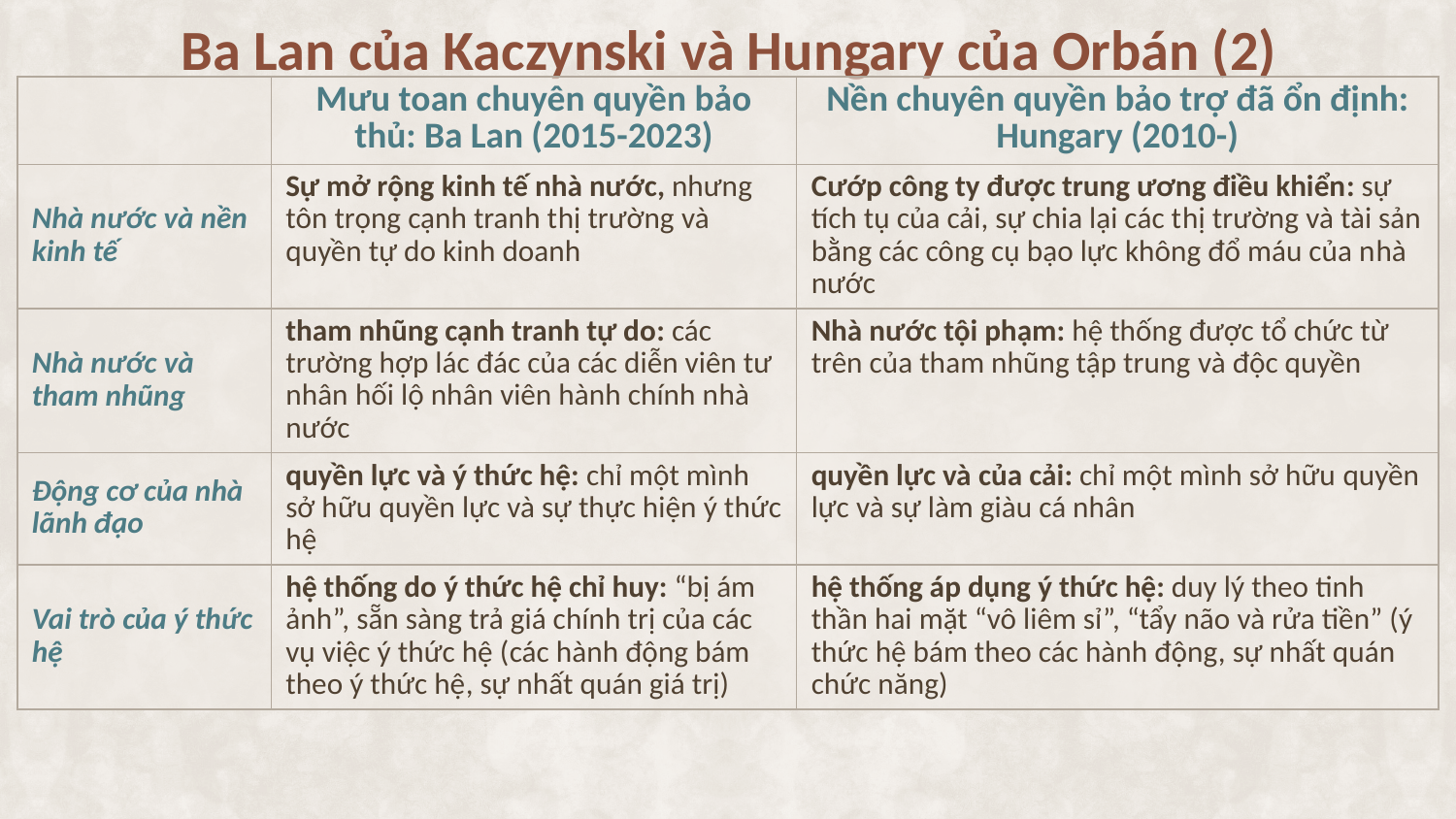

Ba Lan của Kaczynski và Hungary của Orbán (2)
|  | Mưu toan chuyên quyền bảo thủ: Ba Lan (2015-2023) | Nền chuyên quyền bảo trợ đã ổn định: Hungary (2010-) |
| --- | --- | --- |
| Nhà nước và nền kinh tế | Sự mở rộng kinh tế nhà nước, nhưng tôn trọng cạnh tranh thị trường và quyền tự do kinh doanh | Cướp công ty được trung ương điều khiển: sự tích tụ của cải, sự chia lại các thị trường và tài sản bằng các công cụ bạo lực không đổ máu của nhà nước |
| Nhà nước và tham nhũng | tham nhũng cạnh tranh tự do: các trường hợp lác đác của các diễn viên tư nhân hối lộ nhân viên hành chính nhà nước | Nhà nước tội phạm: hệ thống được tổ chức từ trên của tham nhũng tập trung và độc quyền |
| Động cơ của nhà lãnh đạo | quyền lực và ý thức hệ: chỉ một mình sở hữu quyền lực và sự thực hiện ý thức hệ | quyền lực và của cải: chỉ một mình sở hữu quyền lực và sự làm giàu cá nhân |
| Vai trò của ý thức hệ | hệ thống do ý thức hệ chỉ huy: “bị ám ảnh”, sẵn sàng trả giá chính trị của các vụ việc ý thức hệ (các hành động bám theo ý thức hệ, sự nhất quán giá trị) | hệ thống áp dụng ý thức hệ: duy lý theo tinh thần hai mặt “vô liêm sỉ”, “tẩy não và rửa tiền” (ý thức hệ bám theo các hành động, sự nhất quán chức năng) |